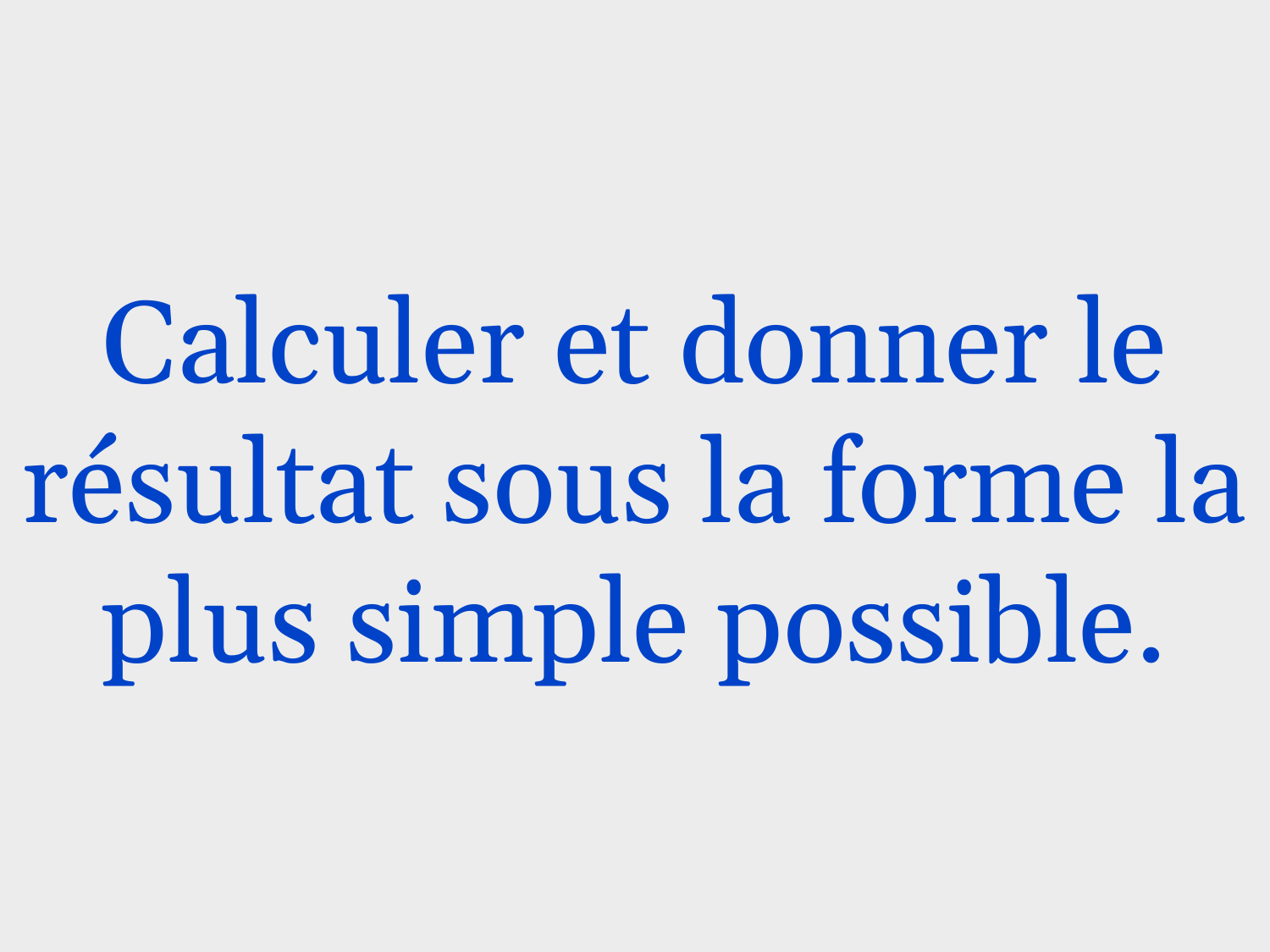

# Calculer et donner le résultat sous la forme la plus simple possible.